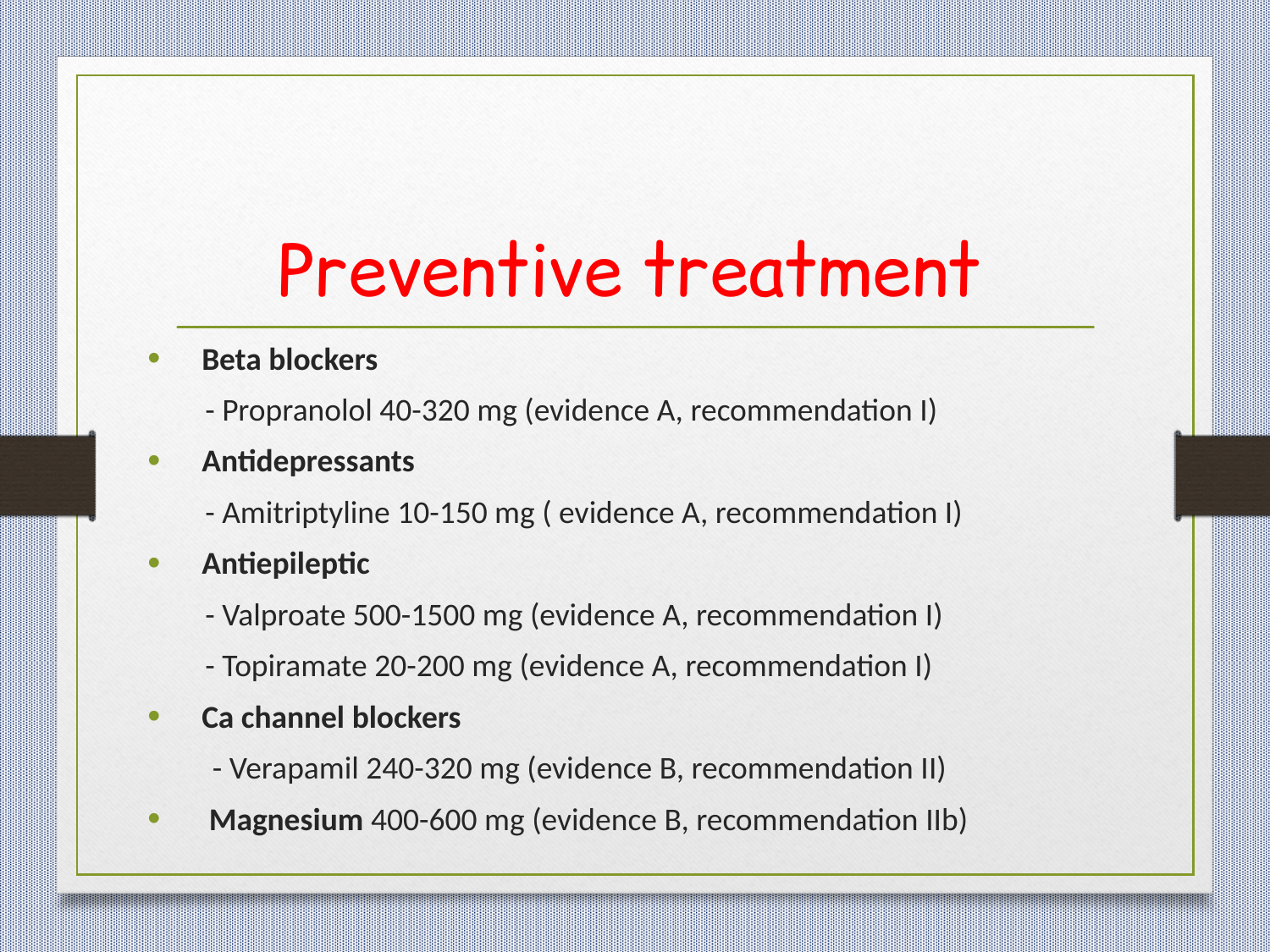

# Preventive treatment
  Beta blockers
        - Propranolol 40-320 mg (evidence A, recommendation I)
  Antidepressants
        - Amitriptyline 10-150 mg ( evidence A, recommendation I)
  Antiepileptic
        - Valproate 500-1500 mg (evidence A, recommendation I)
        - Topiramate 20-200 mg (evidence A, recommendation I)
  Ca channel blockers
         - Verapamil 240-320 mg (evidence B, recommendation II)
   Magnesium 400-600 mg (evidence B, recommendation IIb)